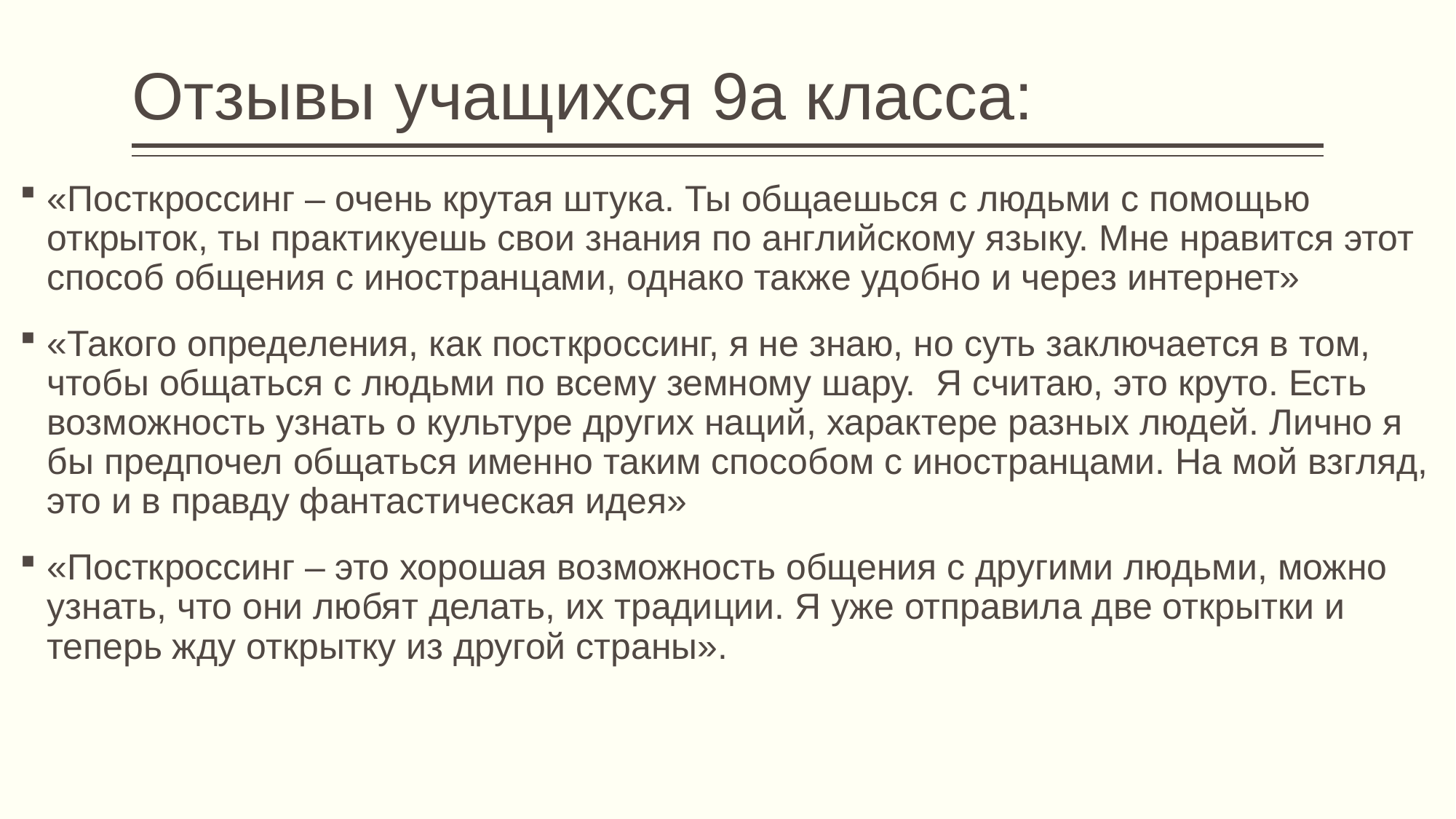

# Отзывы учащихся 9а класса:
«Посткроссинг – очень крутая штука. Ты общаешься с людьми с помощью открыток, ты практикуешь свои знания по английскому языку. Мне нравится этот способ общения с иностранцами, однако также удобно и через интернет»
«Такого определения, как посткроссинг, я не знаю, но суть заключается в том, чтобы общаться с людьми по всему земному шару.  Я считаю, это круто. Есть возможность узнать о культуре других наций, характере разных людей. Лично я бы предпочел общаться именно таким способом с иностранцами. На мой взгляд, это и в правду фантастическая идея»
«Посткроссинг – это хорошая возможность общения с другими людьми, можно узнать, что они любят делать, их традиции. Я уже отправила две открытки и теперь жду открытку из другой страны».